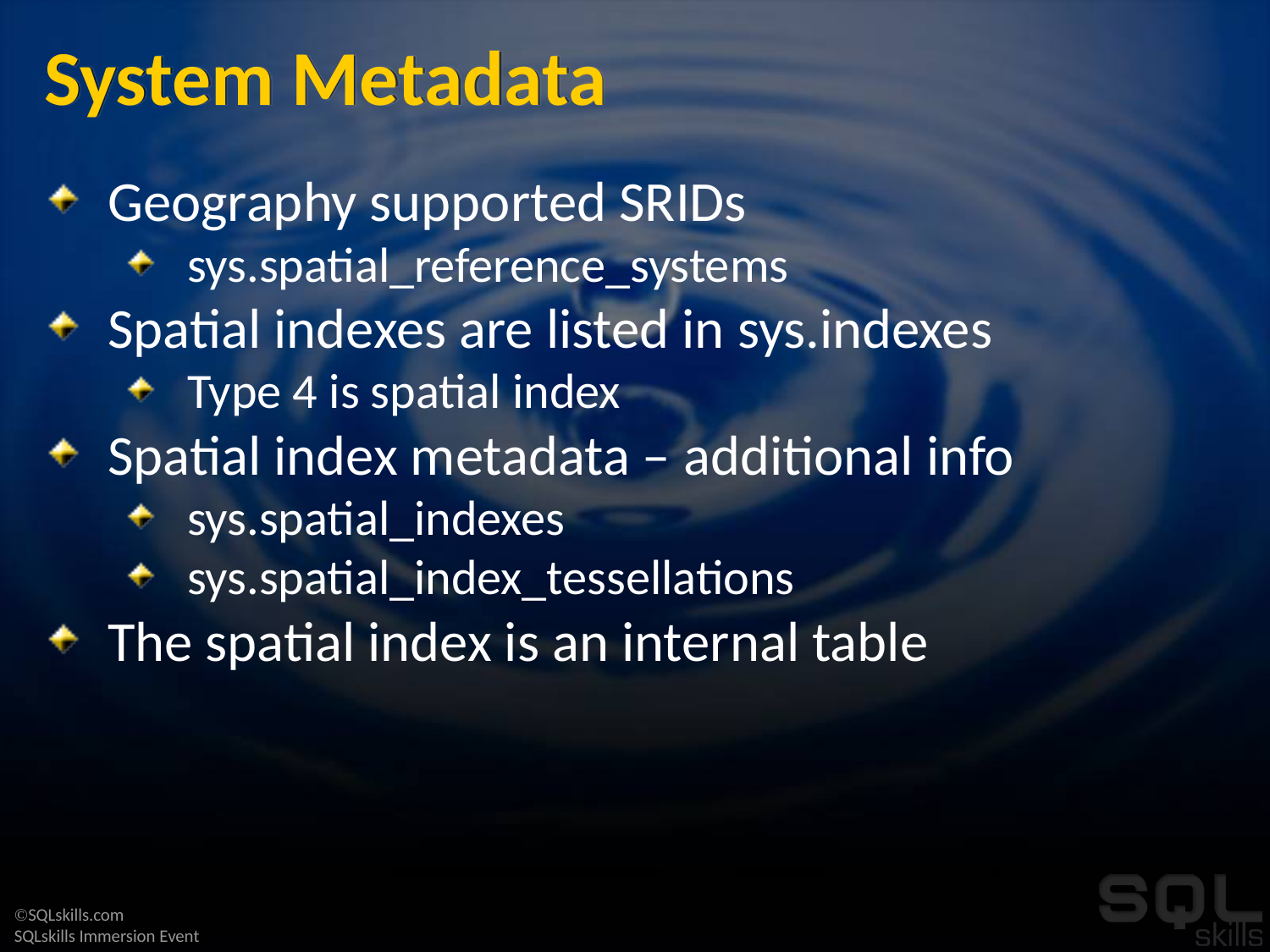

# System Metadata
Geography supported SRIDs
sys.spatial_reference_systems
Spatial indexes are listed in sys.indexes
Type 4 is spatial index
Spatial index metadata – additional info
sys.spatial_indexes
sys.spatial_index_tessellations
The spatial index is an internal table